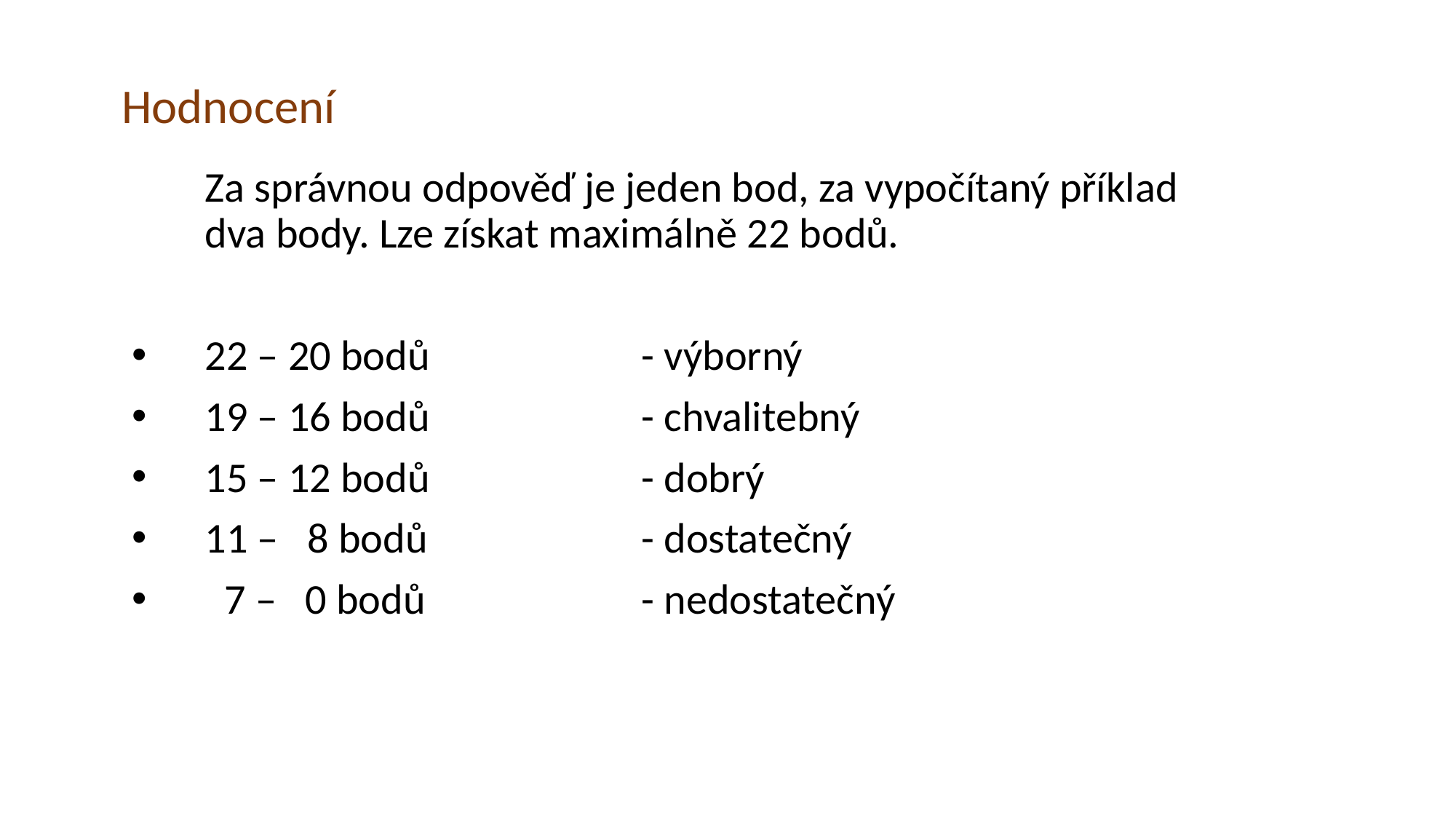

# Hodnocení
	Za správnou odpověď je jeden bod, za vypočítaný příklad dva body. Lze získat maximálně 22 bodů.

22 – 20 bodů		- výborný
19 – 16 bodů		- chvalitebný
15 – 12 bodů		- dobrý
11 –   8 bodů		- dostatečný
  7 –   0 bodů		- nedostatečný